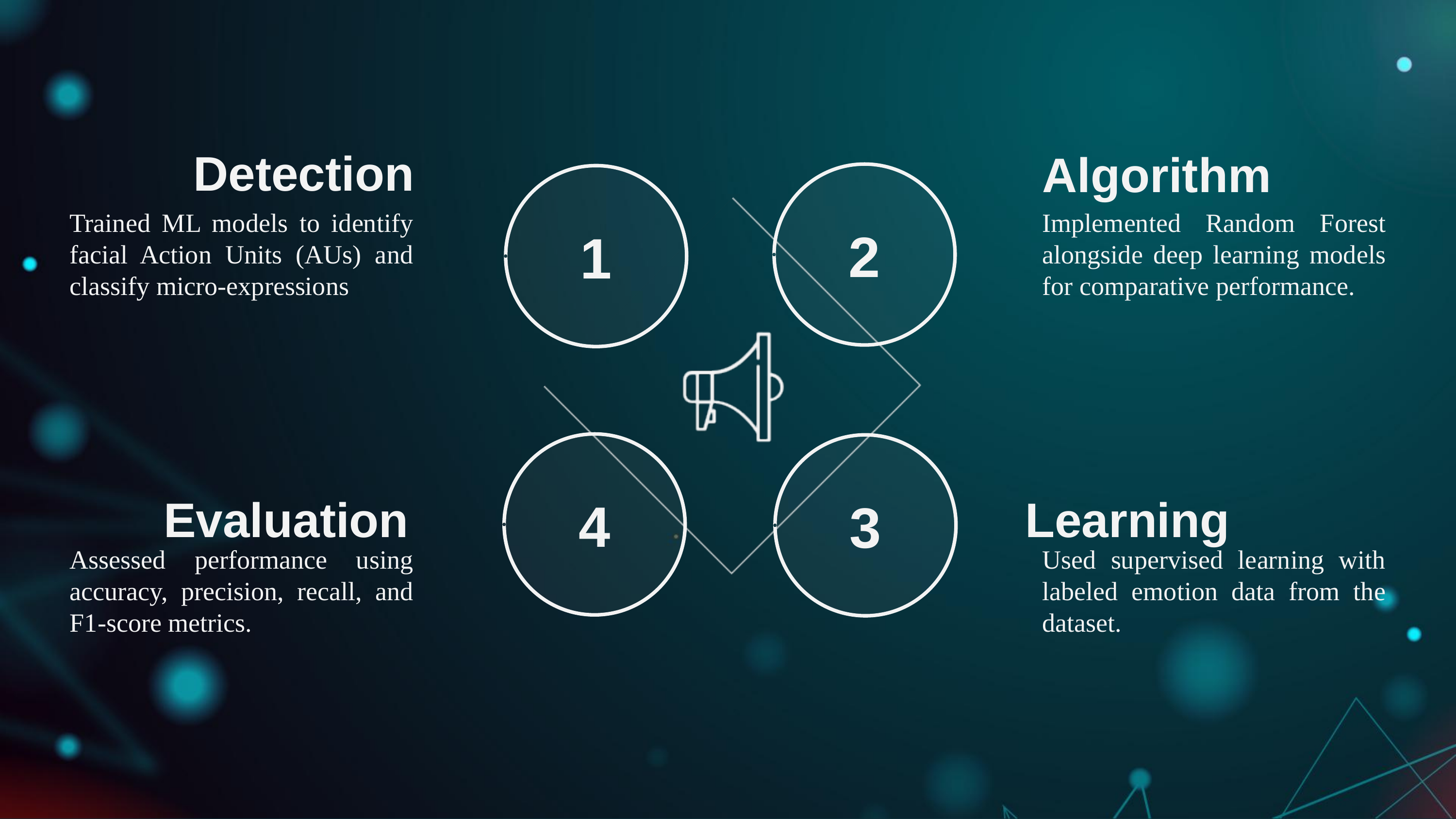

Detection

Algorithm

2

1

Trained ML models to identify facial Action Units (AUs) and classify micro-expressions

Implemented Random Forest alongside deep learning models for comparative performance.

4

3

Evaluation

Learning

Assessed performance using accuracy, precision, recall, and F1-score metrics.

Used supervised learning with labeled emotion data from the dataset.